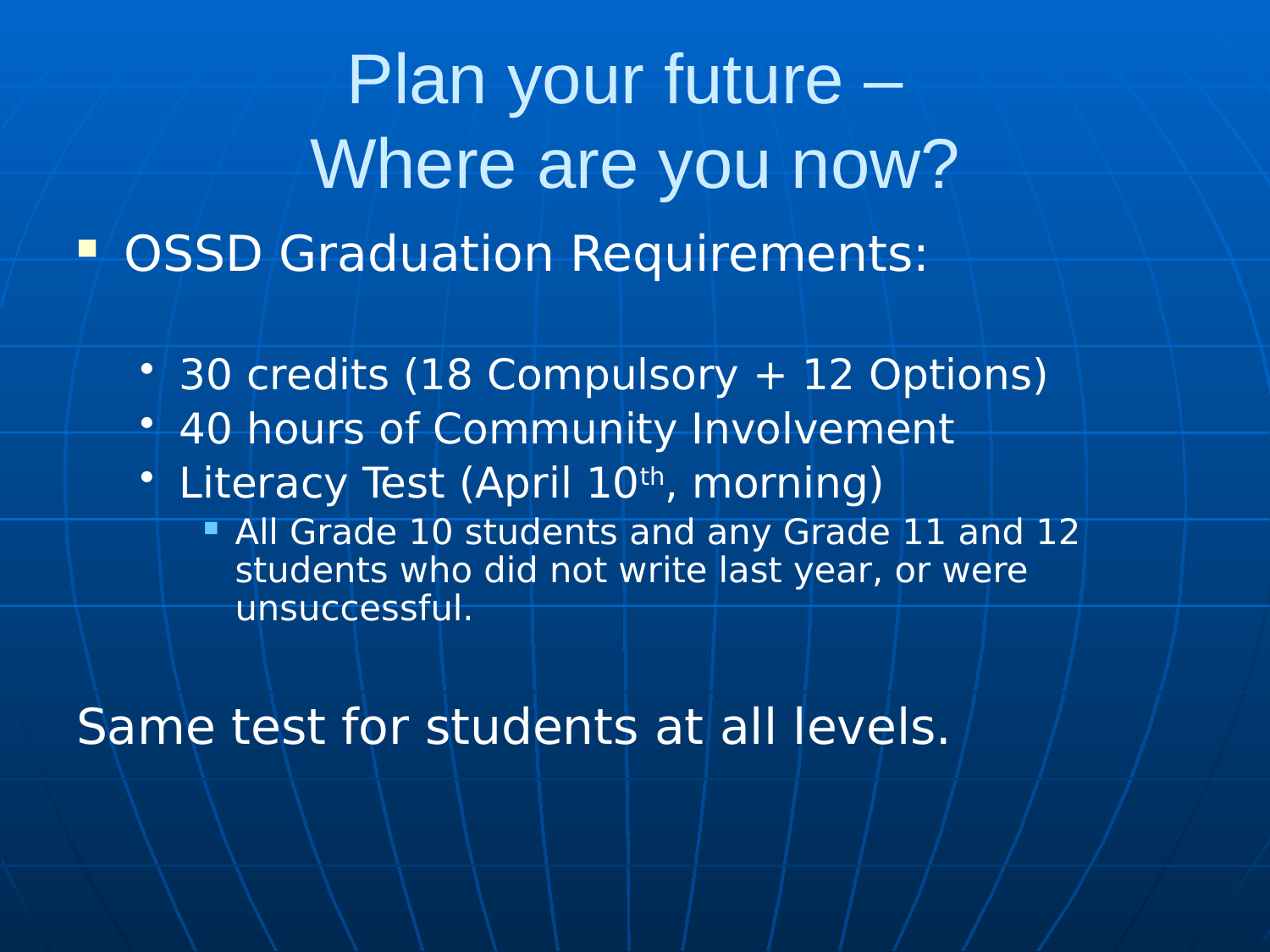

# Plan your future – Where are you now?
OSSD Graduation Requirements:

30 credits (18 Compulsory + 12 Options)
40 hours of Community Involvement
Literacy Test (April 10th, morning)
All Grade 10 students and any Grade 11 and 12 students who did not write last year, or were unsuccessful.

Same test for students at all levels.